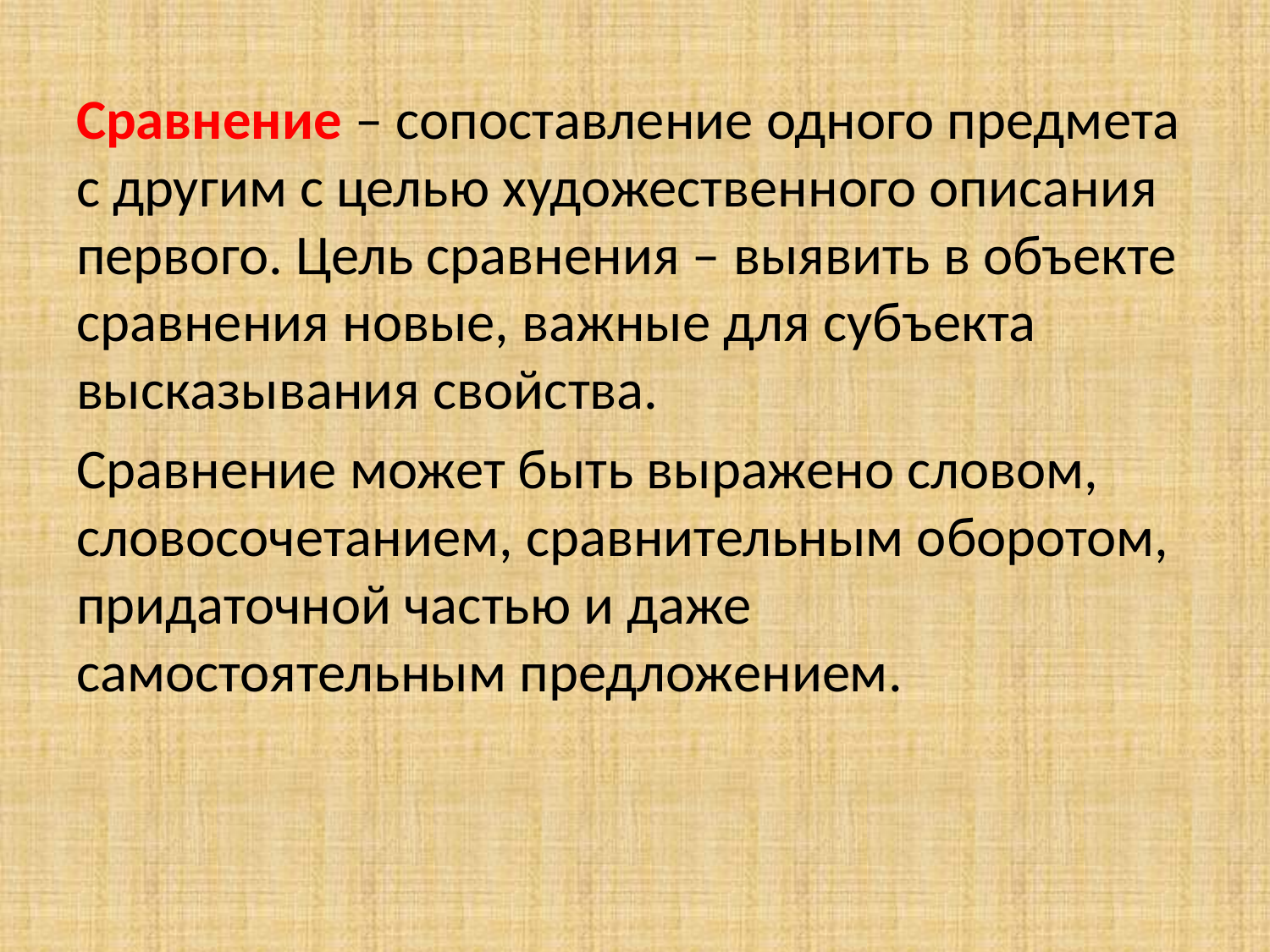

#
Сравнение – сопоставление одного предмета с другим с целью художественного описания первого. Цель сравнения – выявить в объекте сравнения новые, важные для субъекта высказывания свойства.
Сравнение может быть выражено словом, словосочетанием, сравнительным оборотом, придаточной частью и даже самостоятельным предложением.